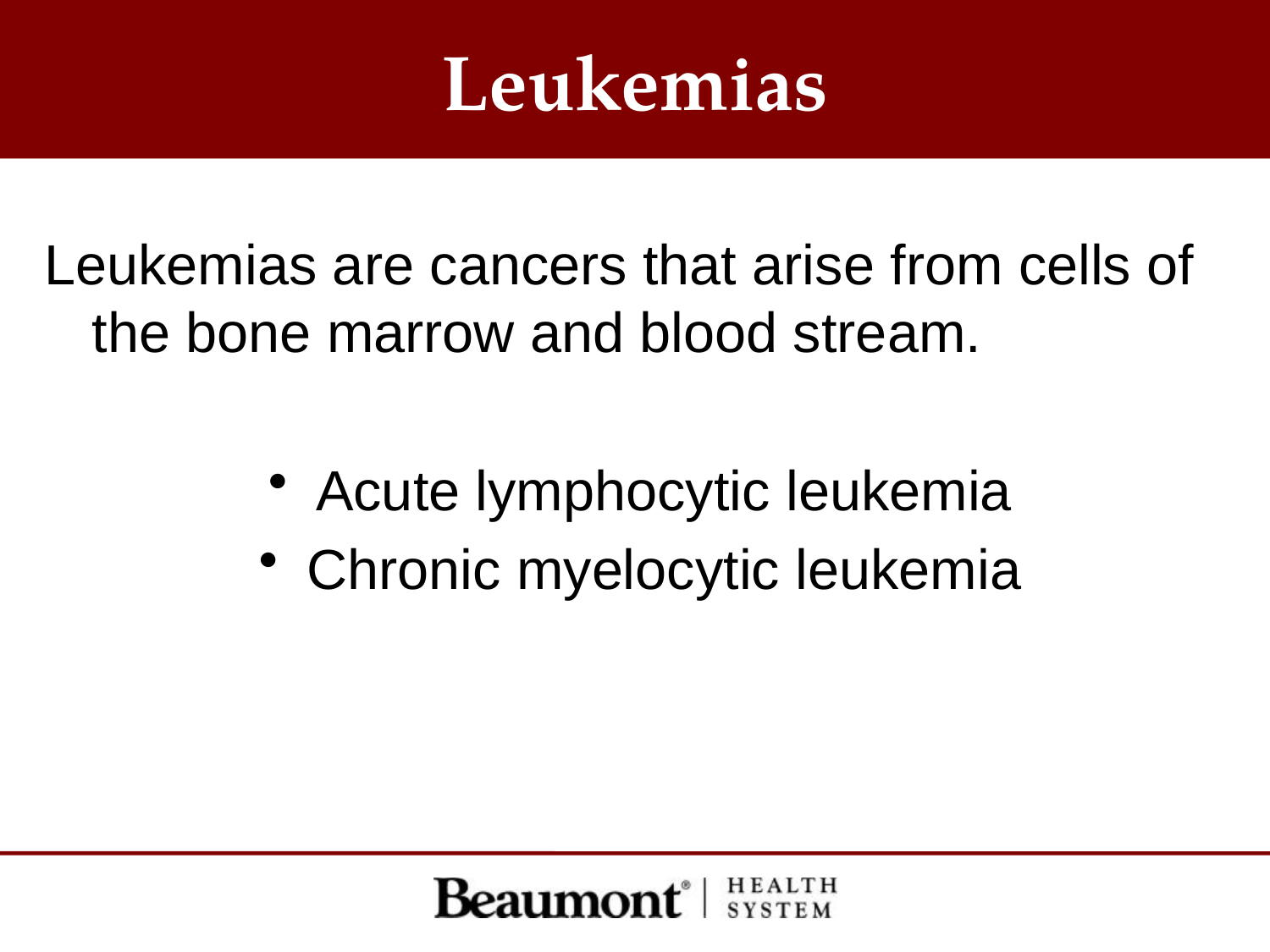

# Leukemias
Leukemias are cancers that arise from cells of the bone marrow and blood stream.

Acute lymphocytic leukemia
Chronic myelocytic leukemia